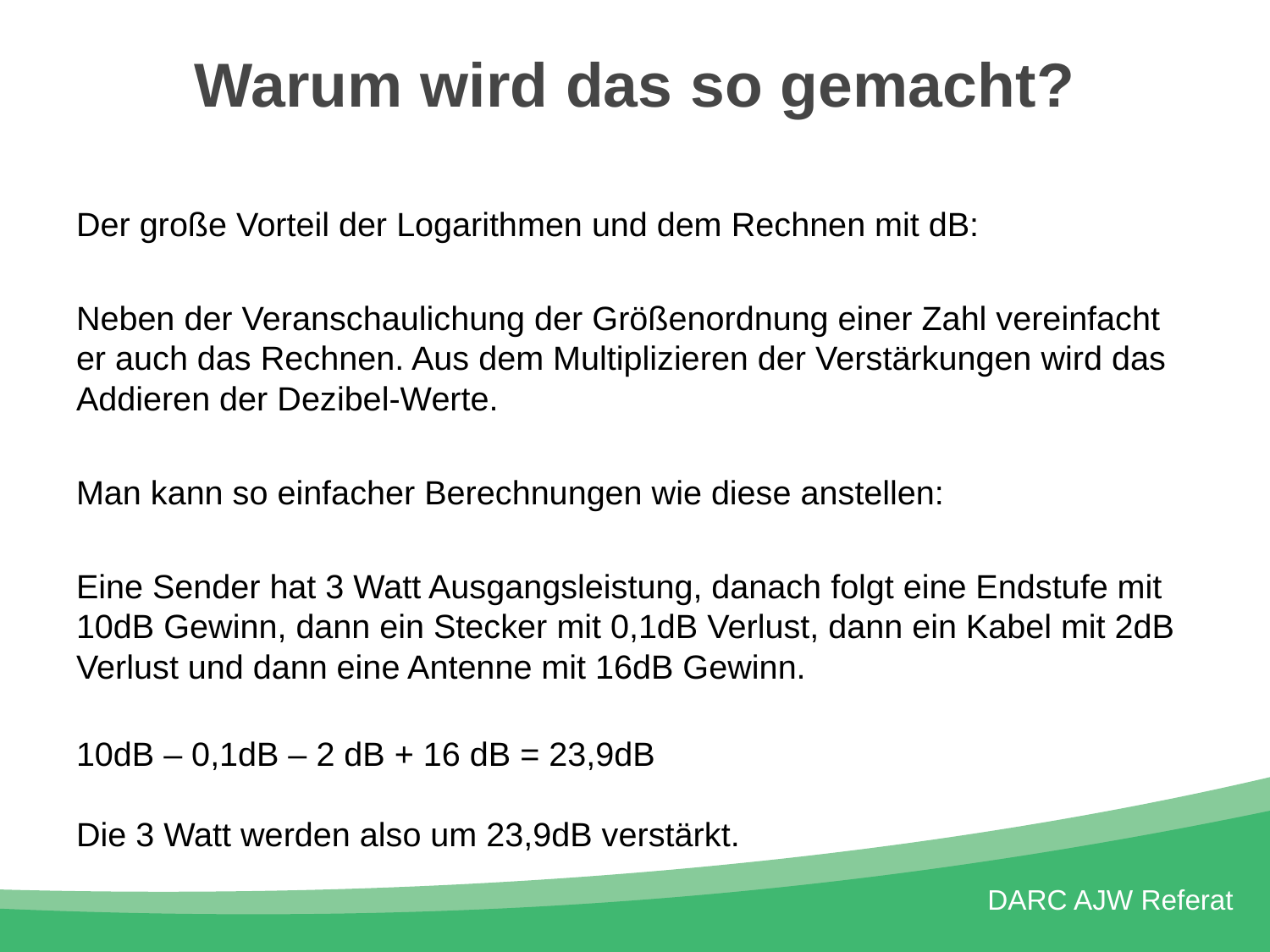

# Warum wird das so gemacht?

Der große Vorteil der Logarithmen und dem Rechnen mit dB:

Neben der Veranschaulichung der Größenordnung einer Zahl vereinfacht er auch das Rechnen. Aus dem Multiplizieren der Verstärkungen wird das Addieren der Dezibel-Werte.

Man kann so einfacher Berechnungen wie diese anstellen:

Eine Sender hat 3 Watt Ausgangsleistung, danach folgt eine Endstufe mit 10dB Gewinn, dann ein Stecker mit 0,1dB Verlust, dann ein Kabel mit 2dB Verlust und dann eine Antenne mit 16dB Gewinn.
10dB – 0,1dB – 2 dB + 16 dB = 23,9dB
Die 3 Watt werden also um 23,9dB verstärkt.